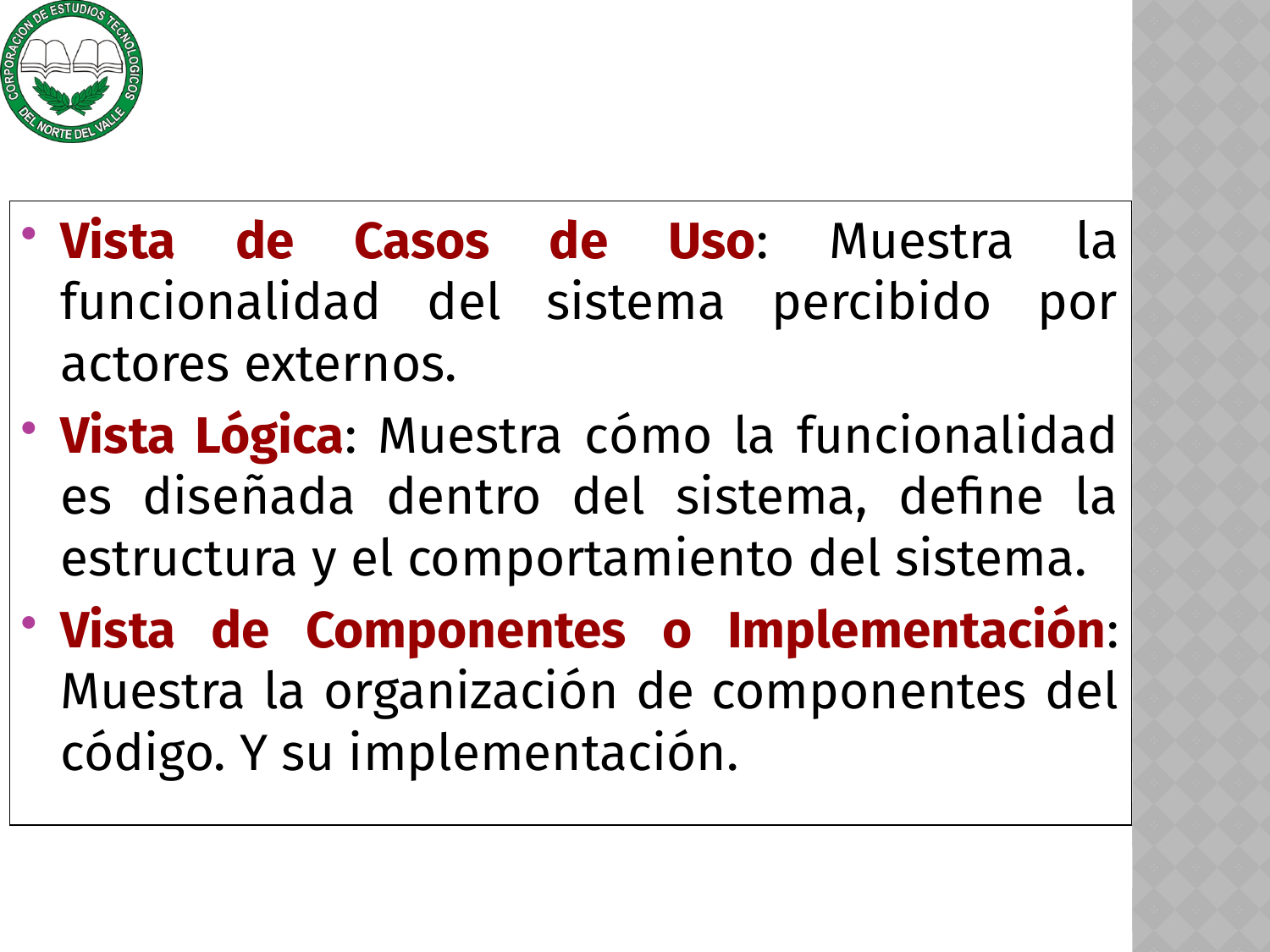

Vista de Casos de Uso: Muestra la funcionalidad del sistema percibido por actores externos.
Vista Lógica: Muestra cómo la funcionalidad es diseñada dentro del sistema, define la estructura y el comportamiento del sistema.
Vista de Componentes o Implementación: Muestra la organización de componentes del código. Y su implementación.